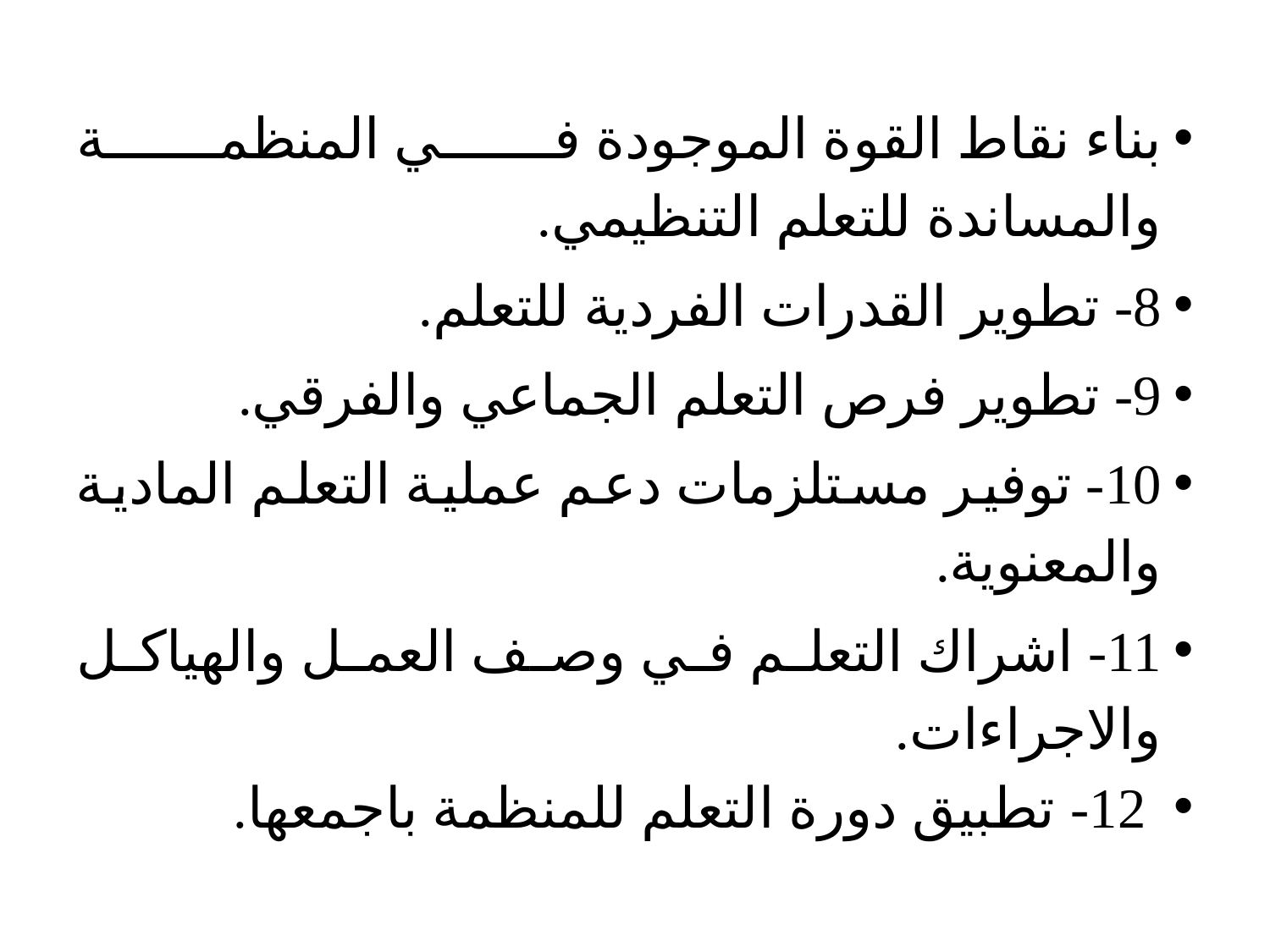

بناء نقاط القوة الموجودة في المنظمة والمساندة للتعلم التنظيمي.
8- تطوير القدرات الفردية للتعلم.
9- تطوير فرص التعلم الجماعي والفرقي.
10- توفير مستلزمات دعم عملية التعلم المادية والمعنوية.
11- اشراك التعلم في وصف العمل والهياكل والاجراءات.
12- تطبيق دورة التعلم للمنظمة باجمعها.